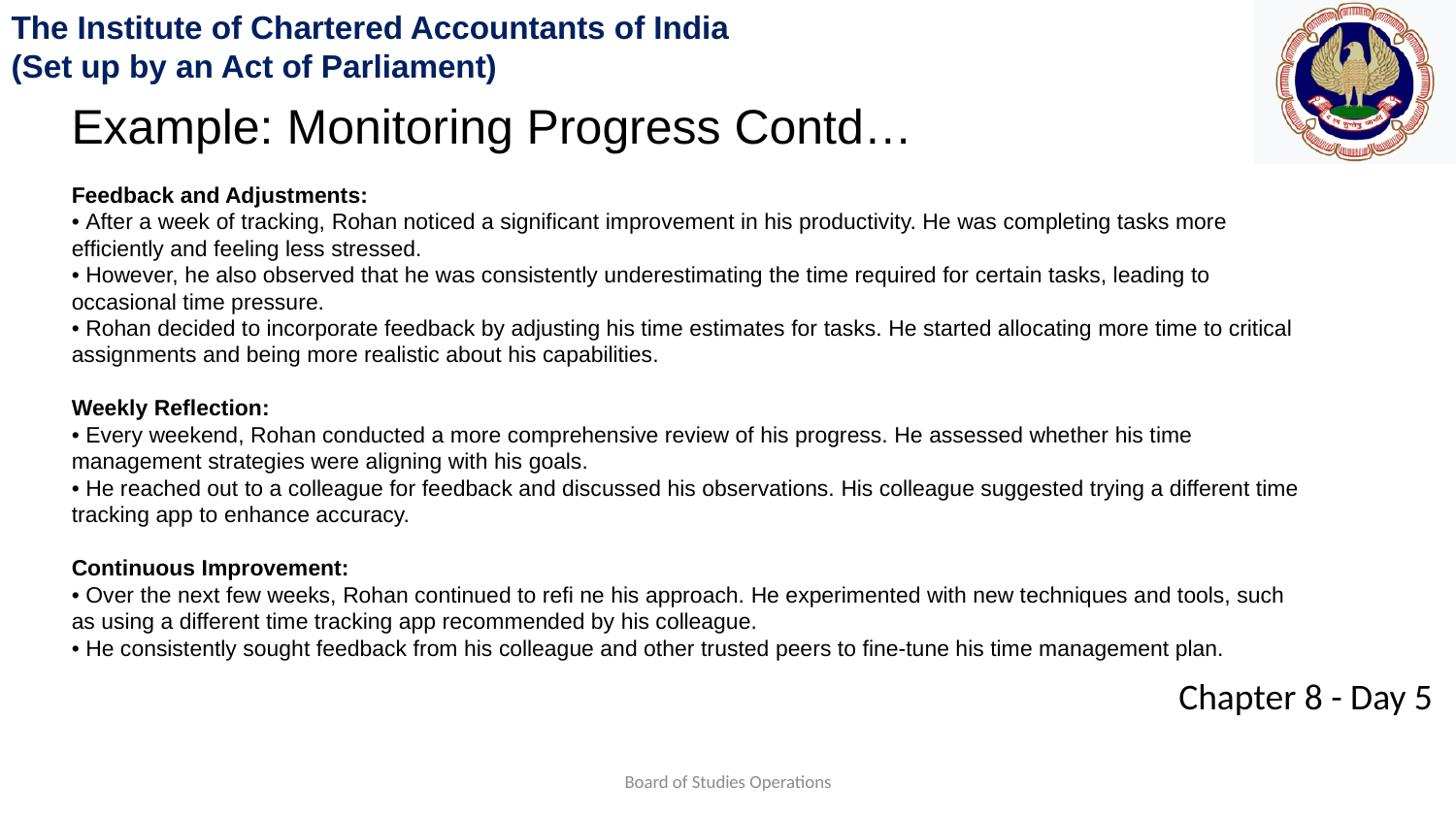

Example: Monitoring Progress Contd…
Feedback and Adjustments:
• After a week of tracking, Rohan noticed a significant improvement in his productivity. He was completing tasks more efficiently and feeling less stressed.
• However, he also observed that he was consistently underestimating the time required for certain tasks, leading to occasional time pressure.
• Rohan decided to incorporate feedback by adjusting his time estimates for tasks. He started allocating more time to critical assignments and being more realistic about his capabilities.

Weekly Reflection:
• Every weekend, Rohan conducted a more comprehensive review of his progress. He assessed whether his time management strategies were aligning with his goals.
• He reached out to a colleague for feedback and discussed his observations. His colleague suggested trying a different time tracking app to enhance accuracy.

Continuous Improvement:
• Over the next few weeks, Rohan continued to refi ne his approach. He experimented with new techniques and tools, such as using a different time tracking app recommended by his colleague.
• He consistently sought feedback from his colleague and other trusted peers to fine-tune his time management plan.
Board of Studies Operations